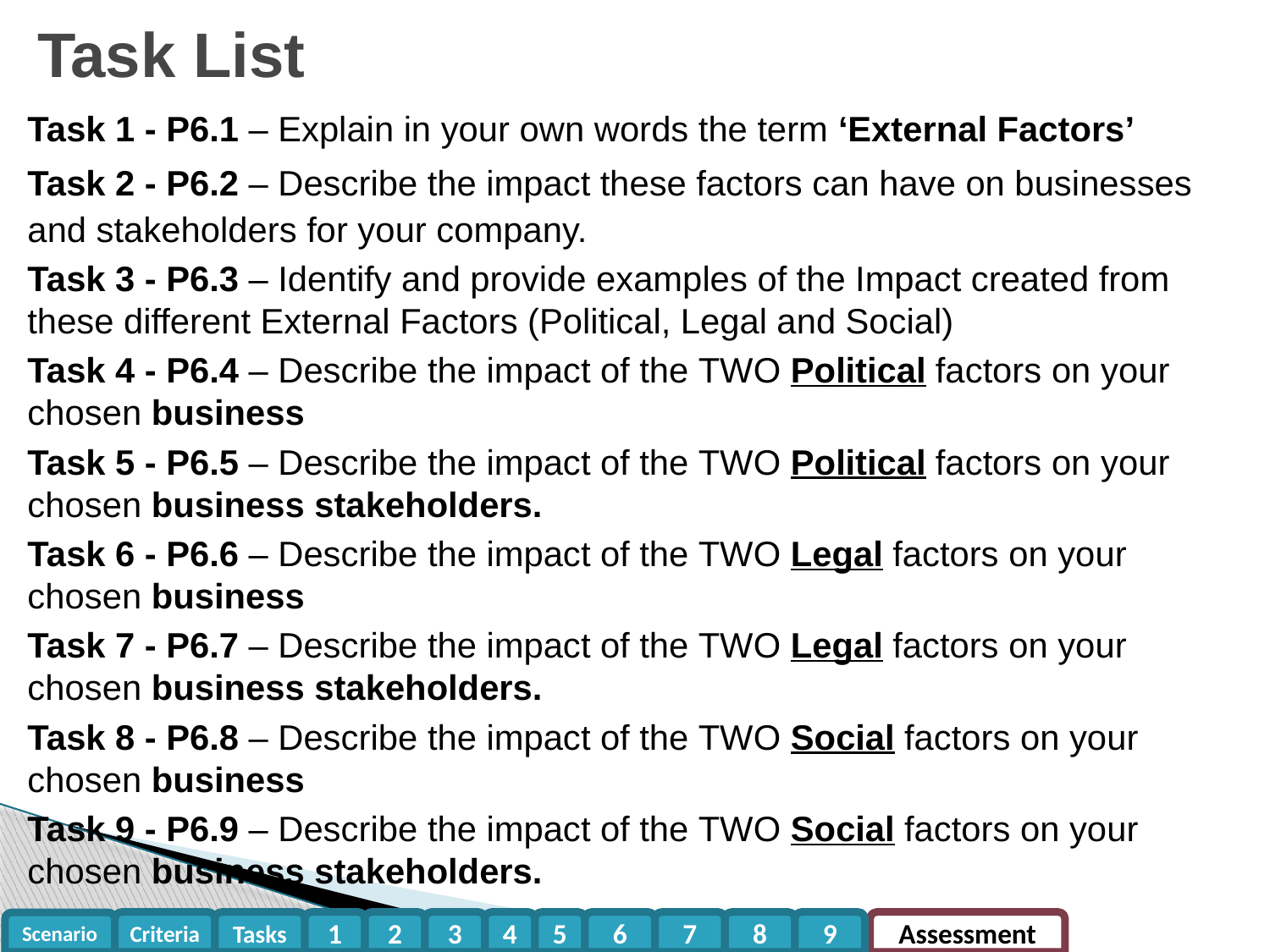

Task List
Task 1 - P6.1 – Explain in your own words the term ‘External Factors’
Task 2 - P6.2 – Describe the impact these factors can have on businesses and stakeholders for your company.
Task 3 - P6.3 – Identify and provide examples of the Impact created from these different External Factors (Political, Legal and Social)
Task 4 - P6.4 – Describe the impact of the TWO Political factors on your chosen business
Task 5 - P6.5 – Describe the impact of the TWO Political factors on your chosen business stakeholders.
Task 6 - P6.6 – Describe the impact of the TWO Legal factors on your chosen business
Task 7 - P6.7 – Describe the impact of the TWO Legal factors on your chosen business stakeholders.
Task 8 - P6.8 – Describe the impact of the TWO Social factors on your chosen business
Task 9 - P6.9 – Describe the impact of the TWO Social factors on your chosen business stakeholders.